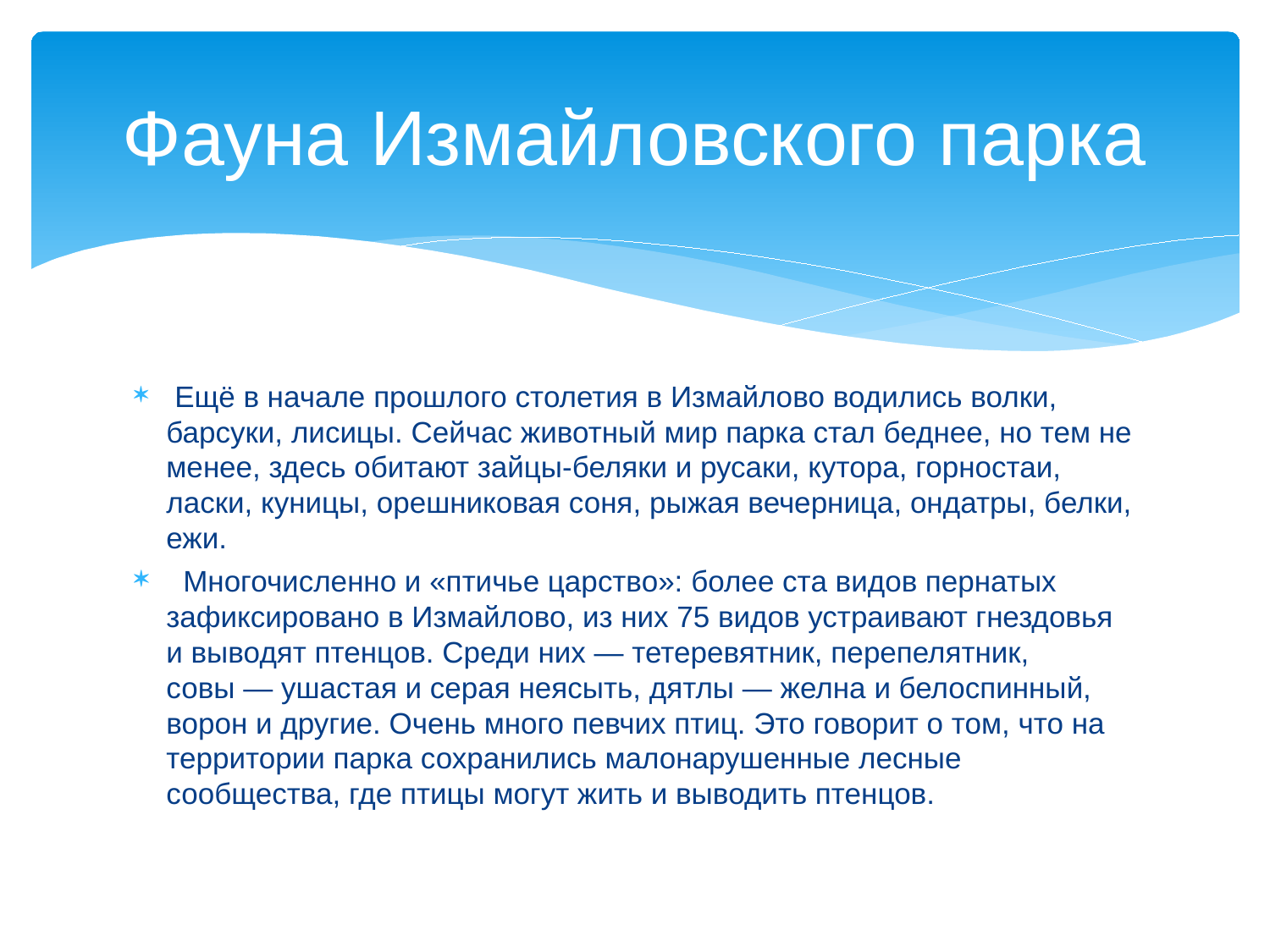

# Фауна Измайловского парка
 Ещё в начале прошлого столетия в Измайлово водились волки, барсуки, лисицы. Сейчас животный мир парка стал беднее, но тем не менее, здесь обитают зайцы-беляки и русаки, кутора, горностаи, ласки, куницы, орешниковая соня, рыжая вечерница, ондатры, белки, ежи.
  Многочисленно и «птичье царство»: более ста видов пернатых зафиксировано в Измайлово, из них 75 видов устраивают гнездовья и выводят птенцов. Среди них — тетеревятник, перепелятник, совы — ушастая и серая неясыть, дятлы — желна и белоспинный, ворон и другие. Очень много певчих птиц. Это говорит о том, что на территории парка сохранились малонарушенные лесные сообщества, где птицы могут жить и выводить птенцов.